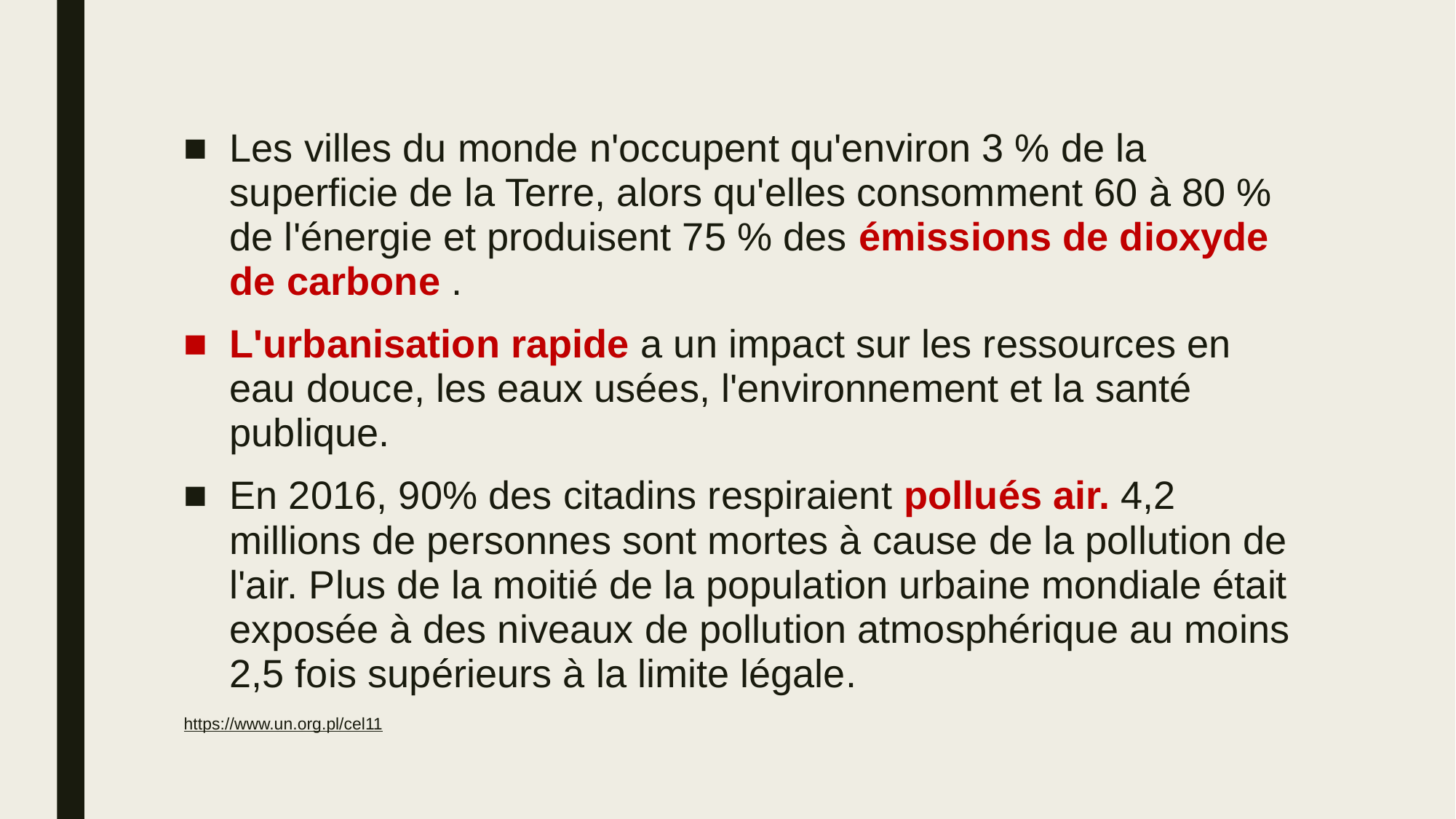

Les villes du monde n'occupent qu'environ 3 % de la superficie de la Terre, alors qu'elles consomment 60 à 80 % de l'énergie et produisent 75 % des émissions de dioxyde de carbone .
L'urbanisation rapide a un impact sur les ressources en eau douce, les eaux usées, l'environnement et la santé publique.
En 2016, 90% des citadins respiraient pollués air. 4,2 millions de personnes sont mortes à cause de la pollution de l'air. Plus de la moitié de la population urbaine mondiale était exposée à des niveaux de pollution atmosphérique au moins 2,5 fois supérieurs à la limite légale.
https://www.un.org.pl/cel11